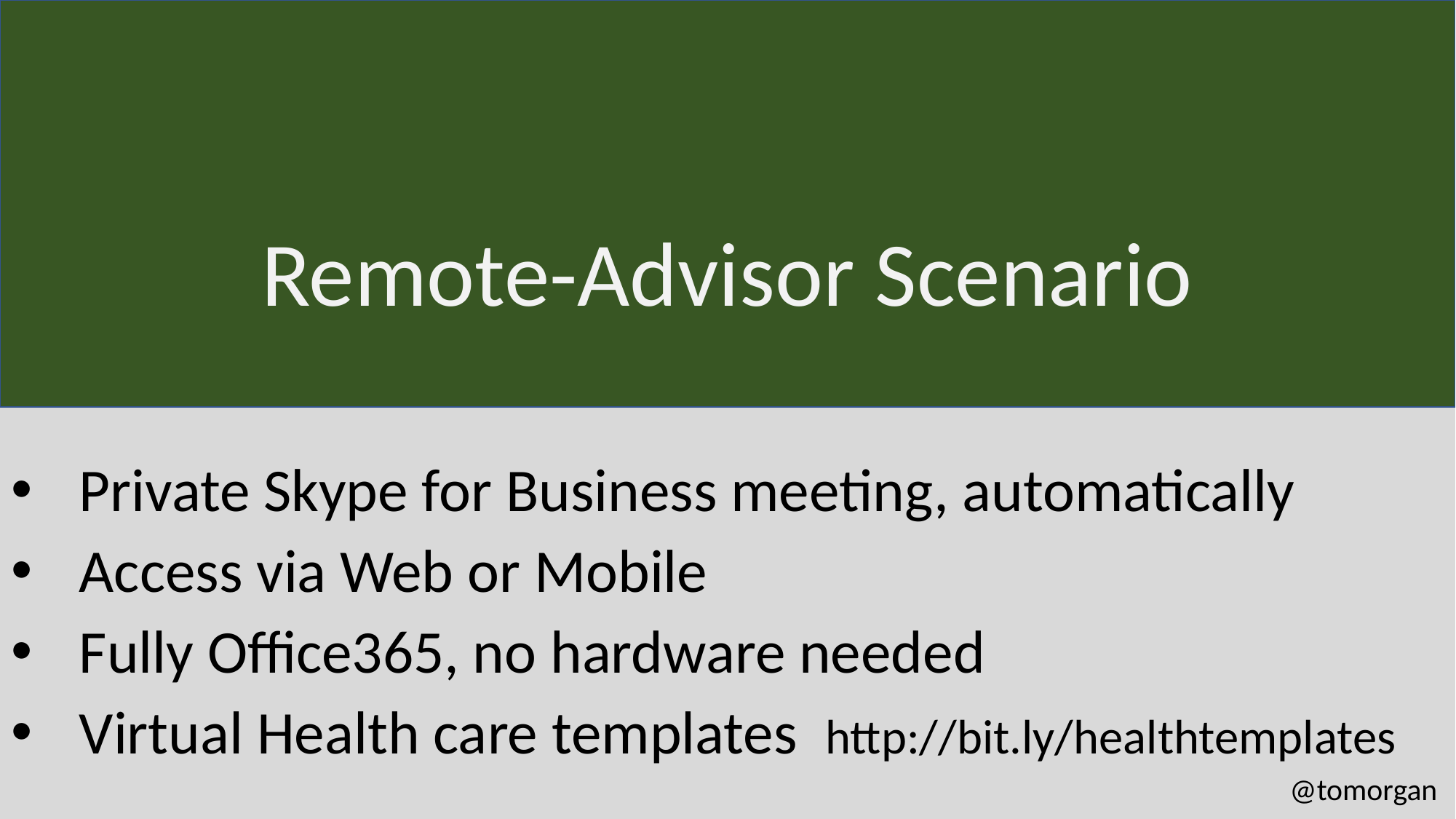

# Remote-Advisor Scenario
Private Skype for Business meeting, automatically
Access via Web or Mobile
Fully Office365, no hardware needed
Virtual Health care templates  http://bit.ly/healthtemplates